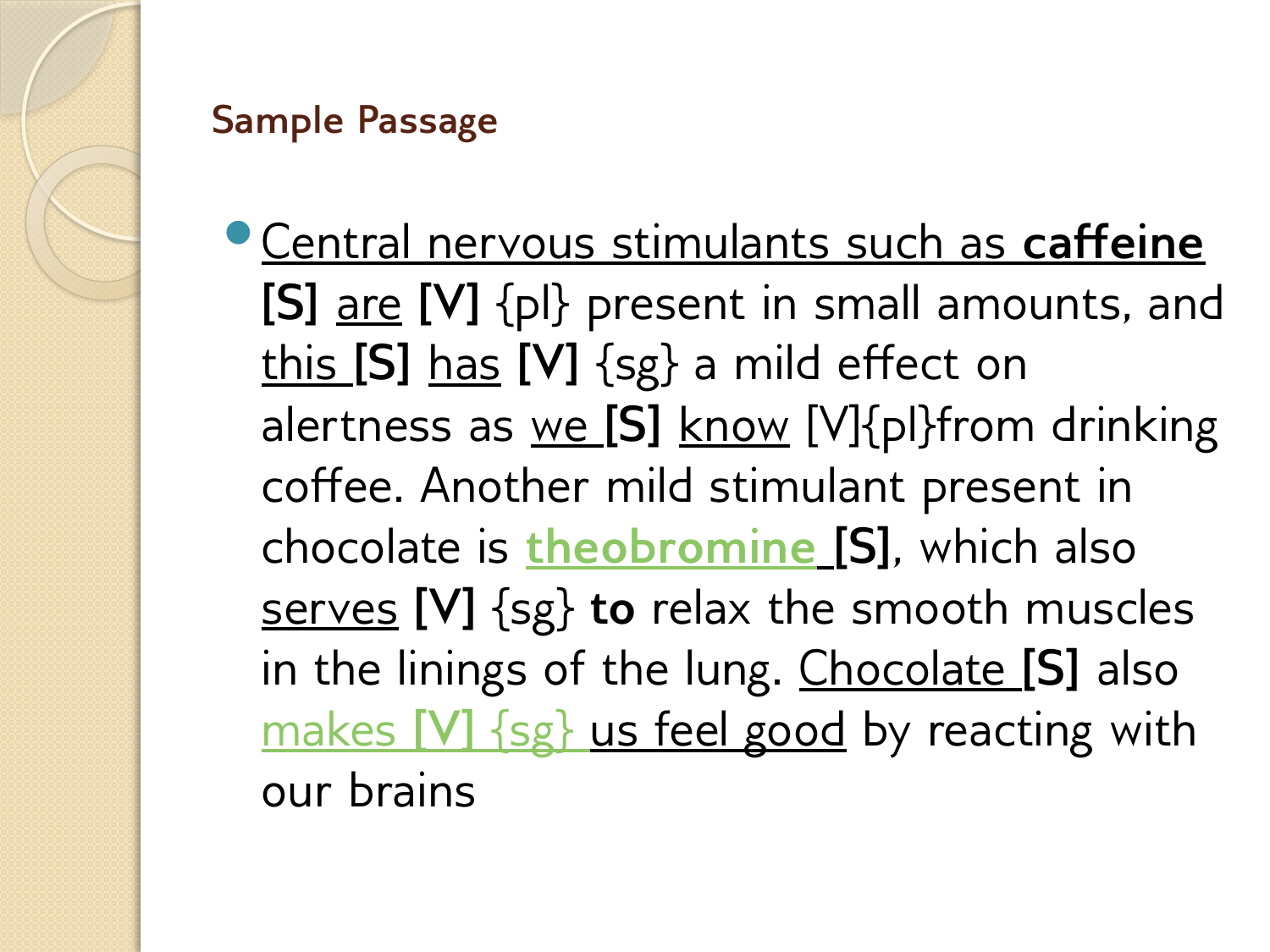

# Sample Passage
Central nervous stimulants such as caffeine [S] are [V] {pl} present in small amounts, and this [S] has [V] {sg} a mild effect on alertness as we [S] know [V]{pl}from drinking coffee. Another mild stimulant present in chocolate is theobromine [S], which also serves [V] {sg} to relax the smooth muscles in the linings of the lung. Chocolate [S] also makes [V] {sg} us feel good by reacting with our brains